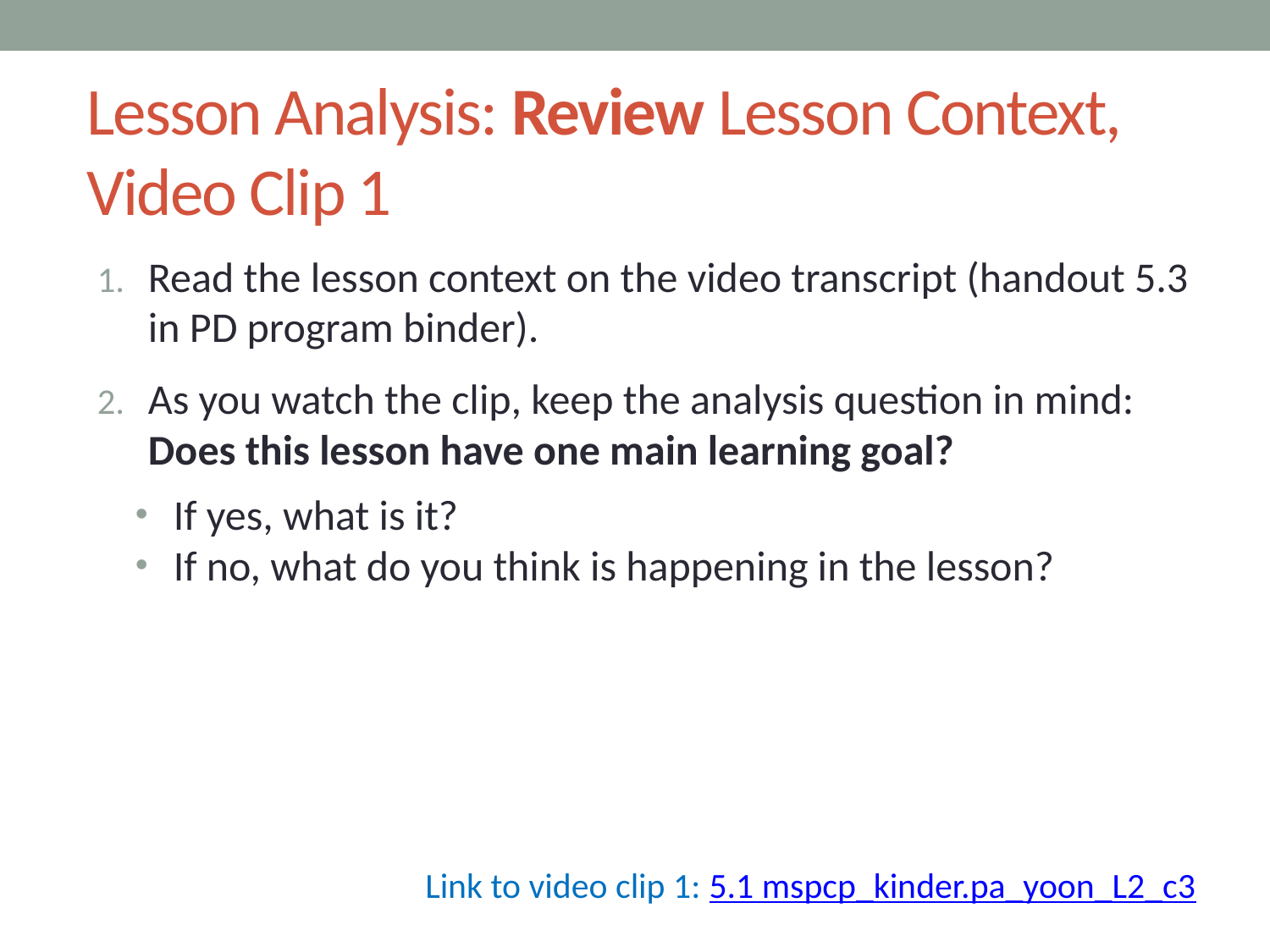

# Lesson Analysis: Review Lesson Context, Video Clip 1
Read the lesson context on the video transcript (handout 5.3 in PD program binder).
As you watch the clip, keep the analysis question in mind: Does this lesson have one main learning goal?
If yes, what is it?
If no, what do you think is happening in the lesson?

Link to video clip 1: 5.1 mspcp_kinder.pa_yoon_L2_c3